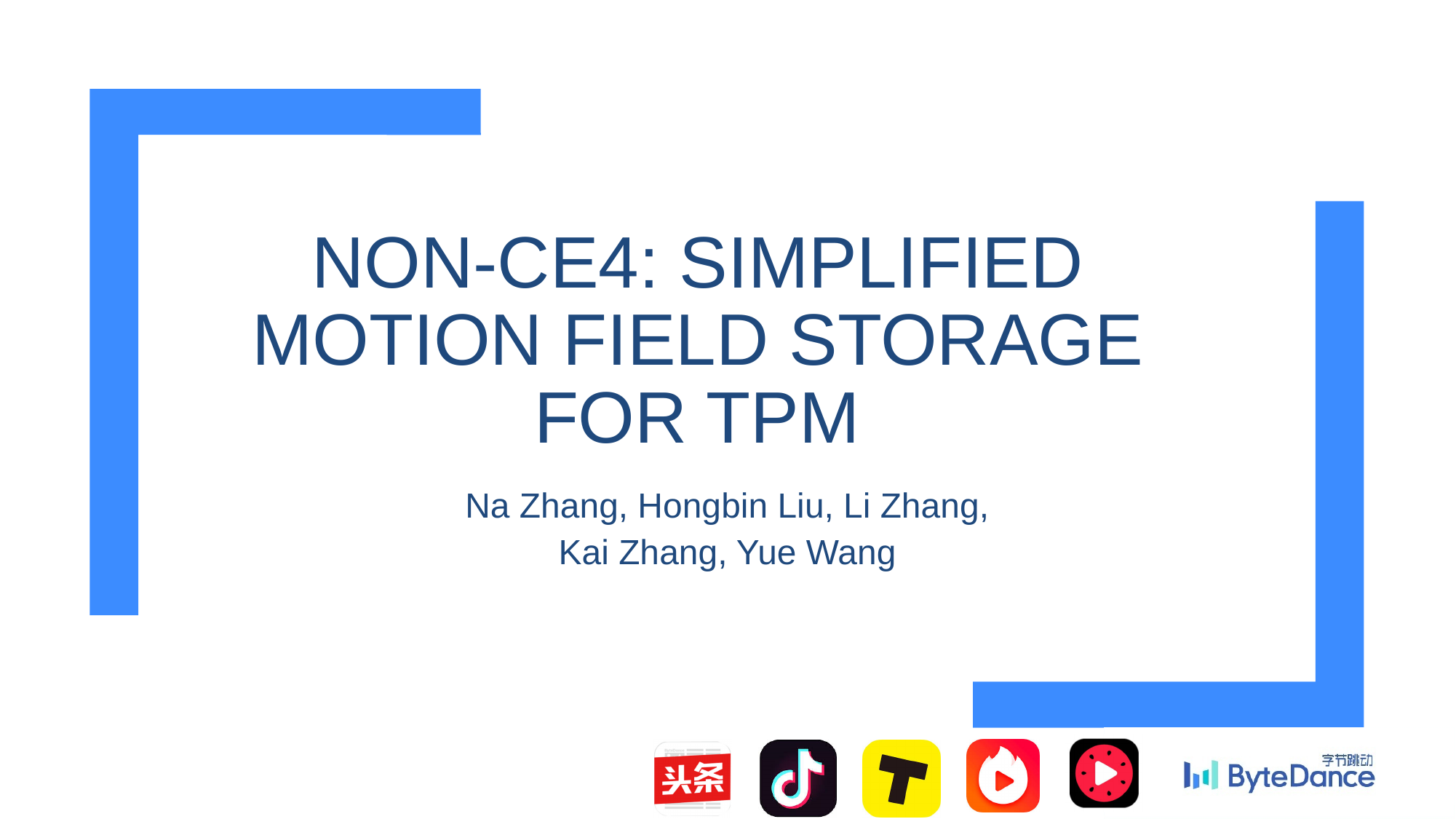

# Non-CE4: Simplified motion field storage for TPM
Na Zhang, Hongbin Liu, Li Zhang,
Kai Zhang, Yue Wang